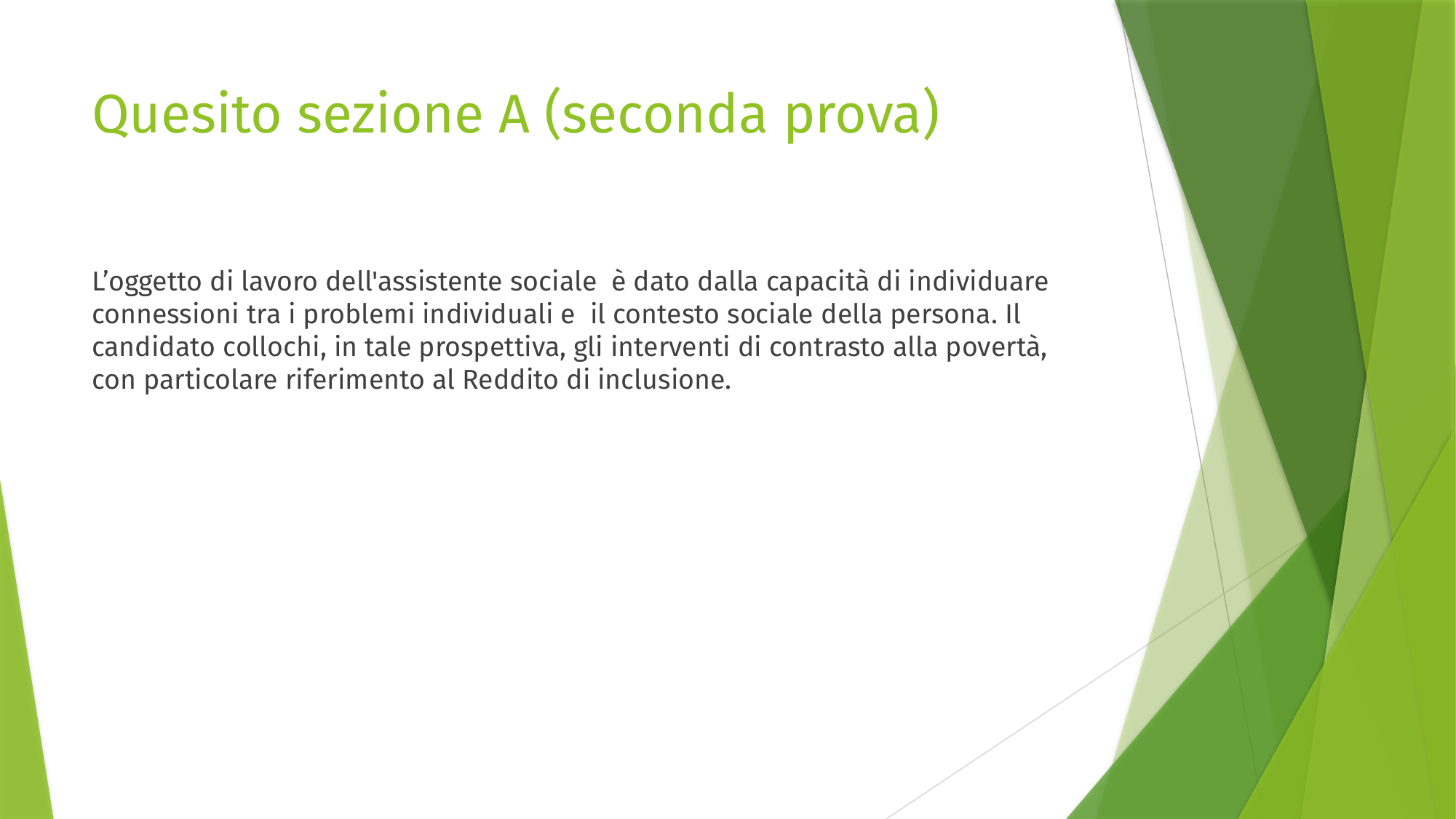

# Quesito sezione A (seconda prova)
L’oggetto di lavoro dell'assistente sociale  è dato dalla capacità di individuare connessioni tra i problemi individuali e  il contesto sociale della persona. Il candidato collochi, in tale prospettiva, gli interventi di contrasto alla povertà, con particolare riferimento al Reddito di inclusione.